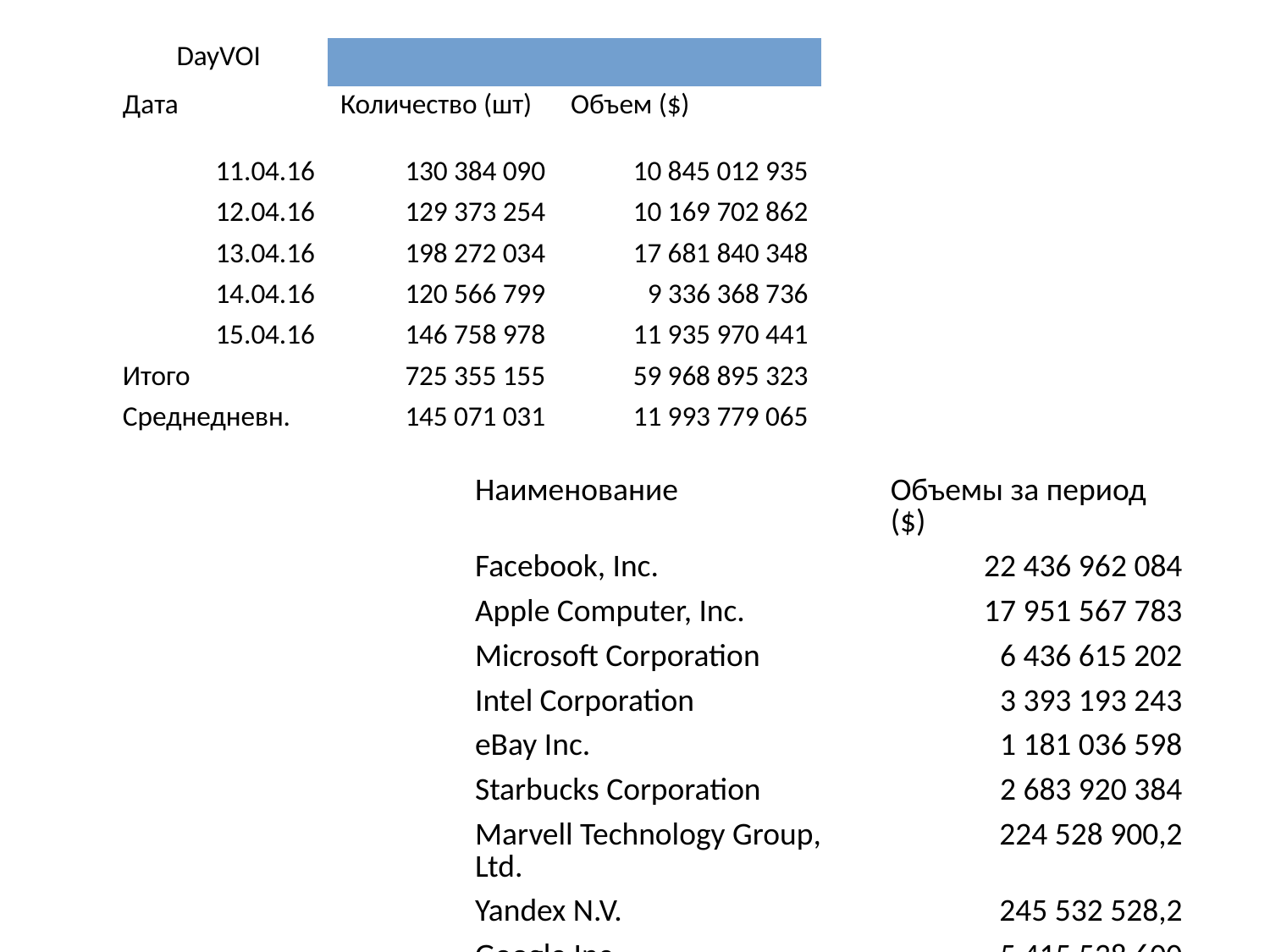

| DayVOI |
| --- |
| Дата | Количество (шт) | Объем ($) |
| 11.04.16 | 130 384 090 | 10 845 012 935 |
| 12.04.16 | 129 373 254 | 10 169 702 862 |
| 13.04.16 | 198 272 034 | 17 681 840 348 |
| 14.04.16 | 120 566 799 | 9 336 368 736 |
| 15.04.16 | 146 758 978 | 11 935 970 441 |
| Итого | 725 355 155 | 59 968 895 323 |
| Среднедневн. | 145 071 031 | 11 993 779 065 |
| Наименование | Объемы за период ($) |
| --- | --- |
| Facebook, Inc. | 22 436 962 084 |
| Apple Computer, Inc. | 17 951 567 783 |
| Microsoft Corporation | 6 436 615 202 |
| Intel Corporation | 3 393 193 243 |
| eBay Inc. | 1 181 036 598 |
| Starbucks Corporation | 2 683 920 384 |
| Marvell Technology Group, Ltd. | 224 528 900,2 |
| Yandex N.V. | 245 532 528,2 |
| Google Inc. | 5 415 538 600 |